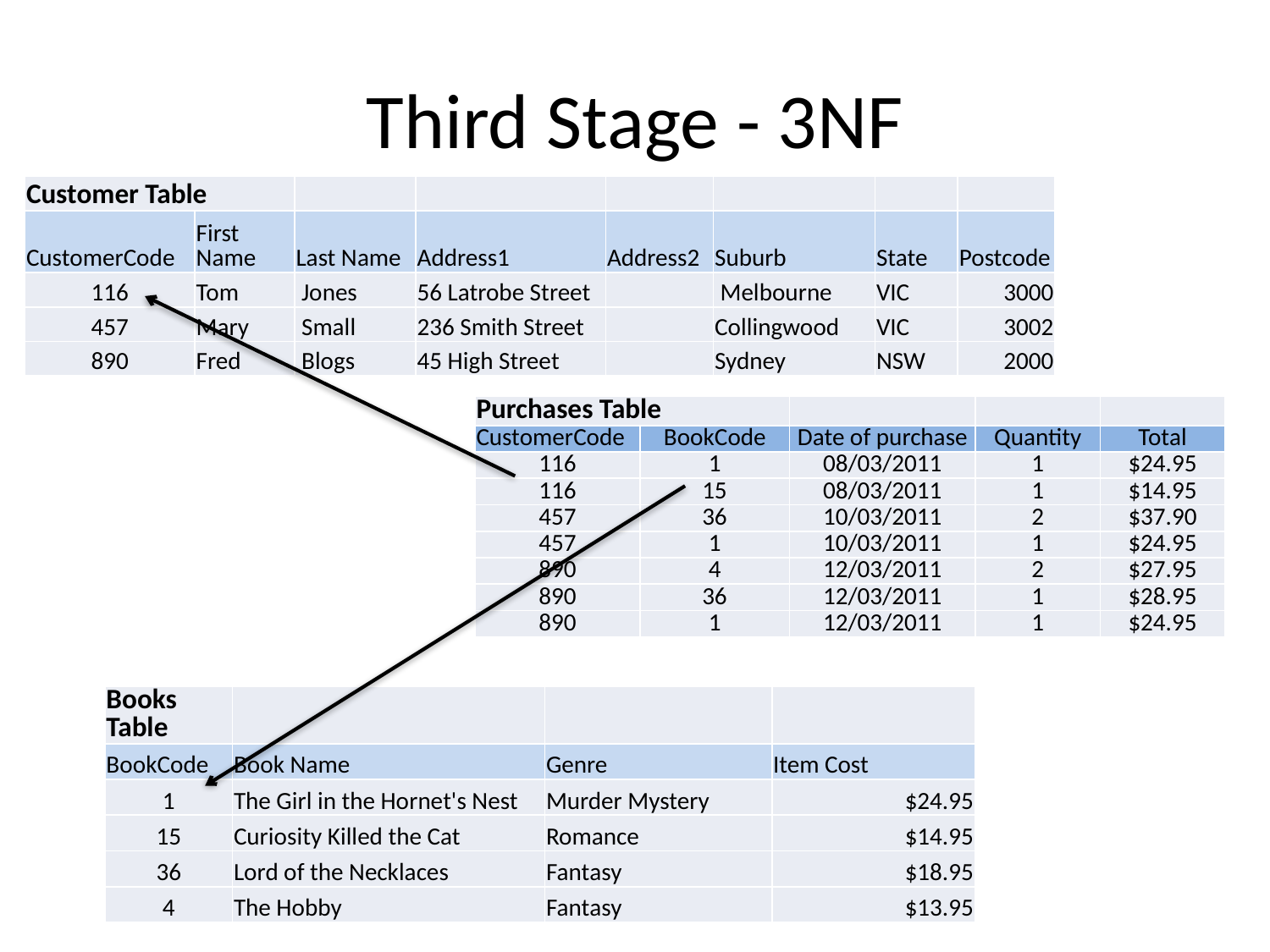

# Third Stage - 3NF
| Customer Table |  |  |  |  |  |  |  |
| --- | --- | --- | --- | --- | --- | --- | --- |
| CustomerCode | First Name | Last Name | Address1 | Address2 | Suburb | State | Postcode |
| 116 | Tom | Jones | 56 Latrobe Street |  | Melbourne | VIC | 3000 |
| 457 | Mary | Small | 236 Smith Street |  | Collingwood | VIC | 3002 |
| 890 | Fred | Blogs | 45 High Street |  | Sydney | NSW | 2000 |
| Purchases Table |  |  |  |  |
| --- | --- | --- | --- | --- |
| CustomerCode | BookCode | Date of purchase | Quantity | Total |
| 116 | 1 | 08/03/2011 | 1 | $24.95 |
| 116 | 15 | 08/03/2011 | 1 | $14.95 |
| 457 | 36 | 10/03/2011 | 2 | $37.90 |
| 457 | 1 | 10/03/2011 | 1 | $24.95 |
| 890 | 4 | 12/03/2011 | 2 | $27.95 |
| 890 | 36 | 12/03/2011 | 1 | $28.95 |
| 890 | 1 | 12/03/2011 | 1 | $24.95 |
| Books Table |  |  |  |
| --- | --- | --- | --- |
| BookCode | Book Name | Genre | Item Cost |
| 1 | The Girl in the Hornet's Nest | Murder Mystery | $24.95 |
| 15 | Curiosity Killed the Cat | Romance | $14.95 |
| 36 | Lord of the Necklaces | Fantasy | $18.95 |
| 4 | The Hobby | Fantasy | $13.95 |